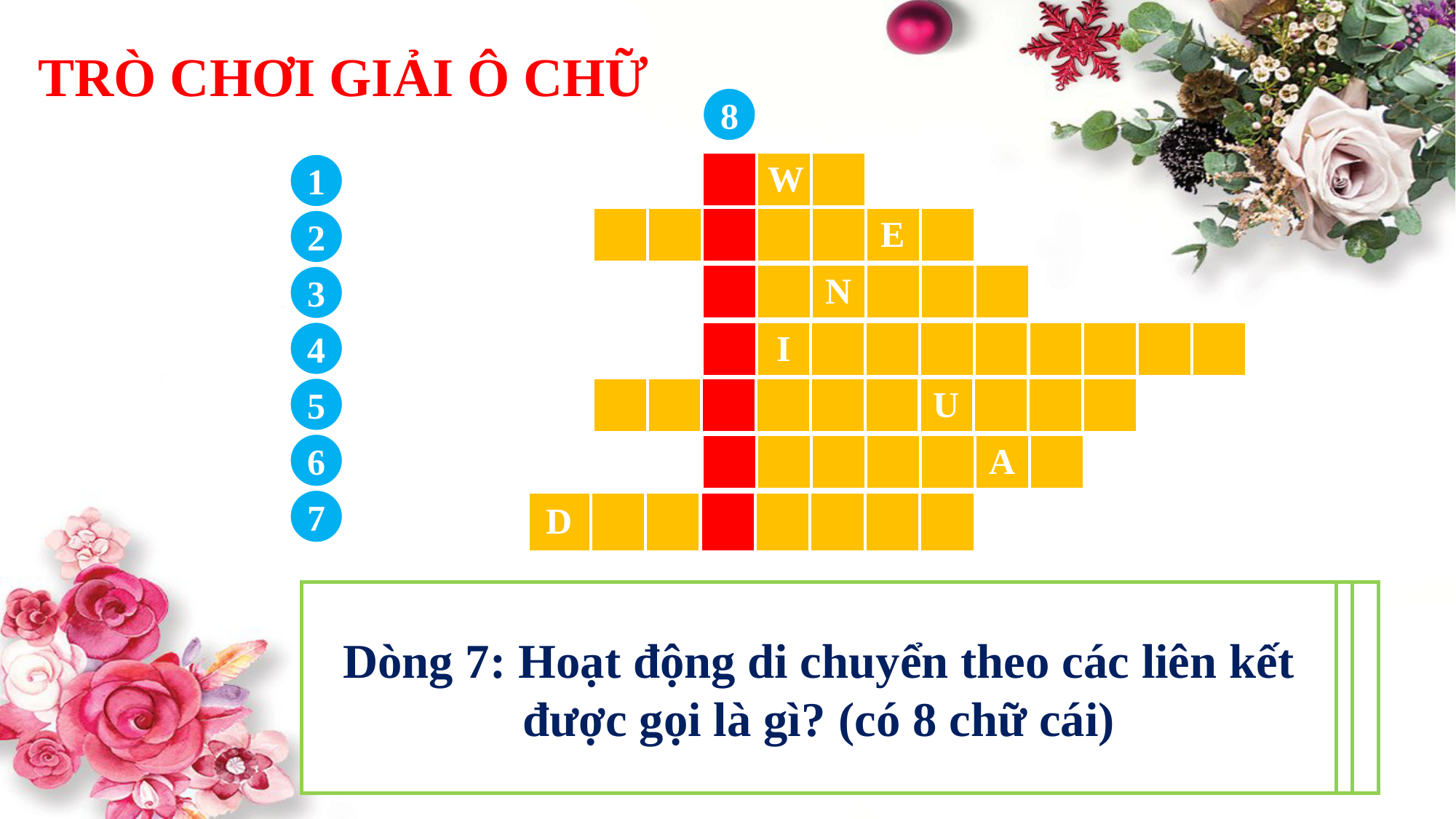

TRÒ CHƠI GIẢI Ô CHỮ
8
| W | W | W |
| --- | --- | --- |
|  | W |  |
| --- | --- | --- |
1
|  |  |  |  |  | E |  |
| --- | --- | --- | --- | --- | --- | --- |
2
| L | I | E | N | K | E | T |
| --- | --- | --- | --- | --- | --- | --- |
| B | A | N | T | A | Y |
| --- | --- | --- | --- | --- | --- |
|  |  | N |  |  |  |
| --- | --- | --- | --- | --- | --- |
3
| S | I | E | U | V | A | N | B | A | N |
| --- | --- | --- | --- | --- | --- | --- | --- | --- | --- |
4
|  | I |  |  |  |  |  |  |  |  |
| --- | --- | --- | --- | --- | --- | --- | --- | --- | --- |
5
|  |  |  |  |  |  | U |  |  |  |
| --- | --- | --- | --- | --- | --- | --- | --- | --- | --- |
| T | R | I | N | H | D | U | Y | E | T |
| --- | --- | --- | --- | --- | --- | --- | --- | --- | --- |
6
|  |  |  |  |  | A |  |
| --- | --- | --- | --- | --- | --- | --- |
| T | R | U | Y | C | A | P |
| --- | --- | --- | --- | --- | --- | --- |
7
| D |  |  |  |  |  |  |  |
| --- | --- | --- | --- | --- | --- | --- | --- |
| D | U | Y | E | T | W | E | B |
| --- | --- | --- | --- | --- | --- | --- | --- |
Dòng 1: World Wide Web, được viết tắt là gì? (có 3 chữ cái)
Dòng 2: Một thành phần trong trang web trỏ đến vị trí khác trên cùng trang web đó hoặc trỏ đến một trang web khác được gọi là gì? (có 7 chữ cái)
Dòng 3: Khi di chuyển vào liên kết, con trỏ chuột thường chuyển thành hình gì? (có 6 chữ cái)
Dòng 4: Trang web còn được gọi là trang gì?
(có 10 chữ cái)
Dòng 5: Muốn truy cập các trang web ta cần phải sử dụng phần mềm gì? (có 10 chữ cái)
Dòng 6: Để xem thông tin trên Internet trước
           tiên bạn cần làm gì? (có 7 chữ cái)
Dòng 7: Hoạt động di chuyển theo các liên kết được gọi là gì? (có 8 chữ cái)